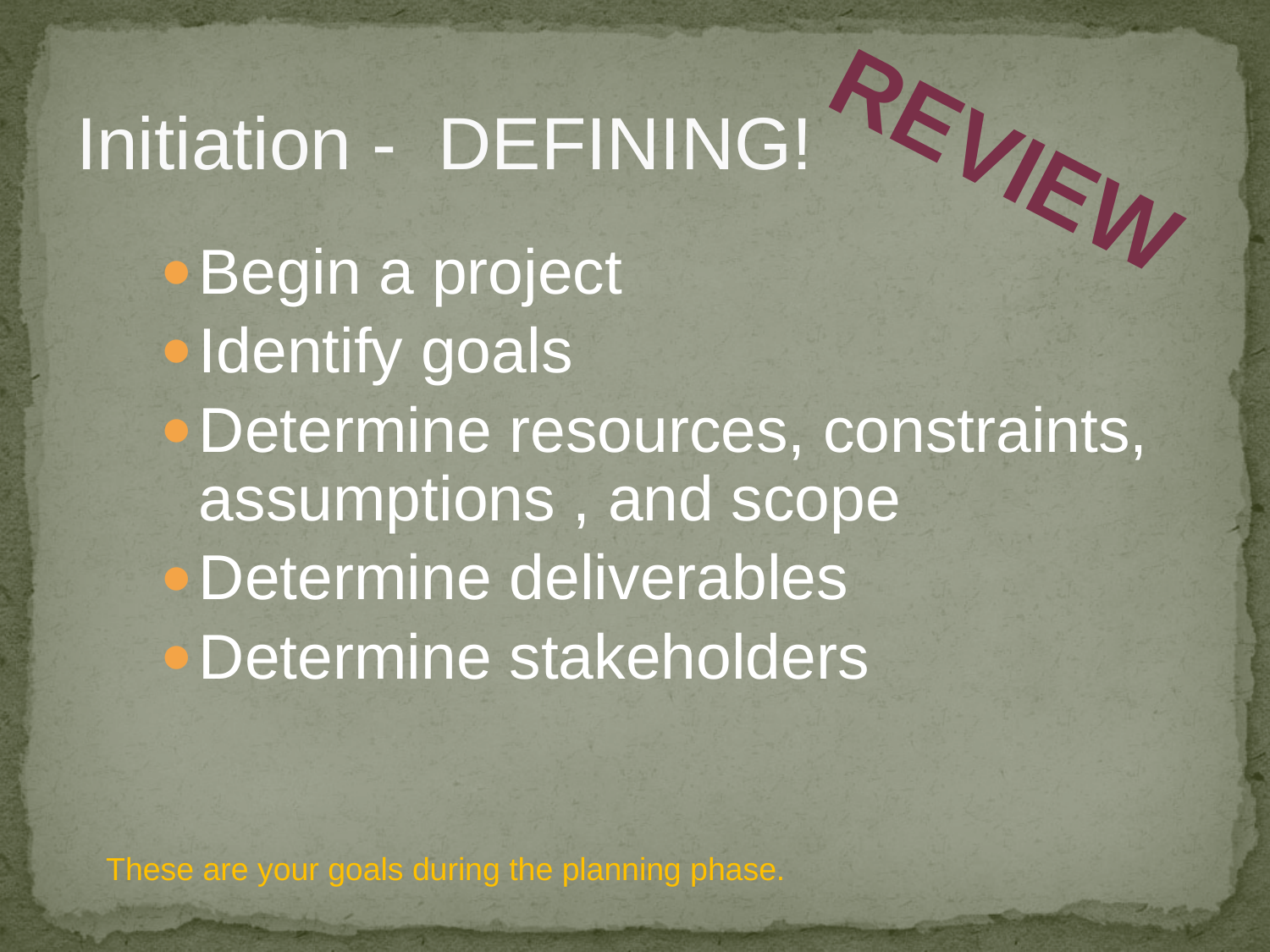

# Initiation -  DEFINING!
REVIEW
Begin a project
Identify goals
Determine resources, constraints, assumptions , and scope
Determine deliverables
Determine stakeholders

These are your goals during the planning phase.